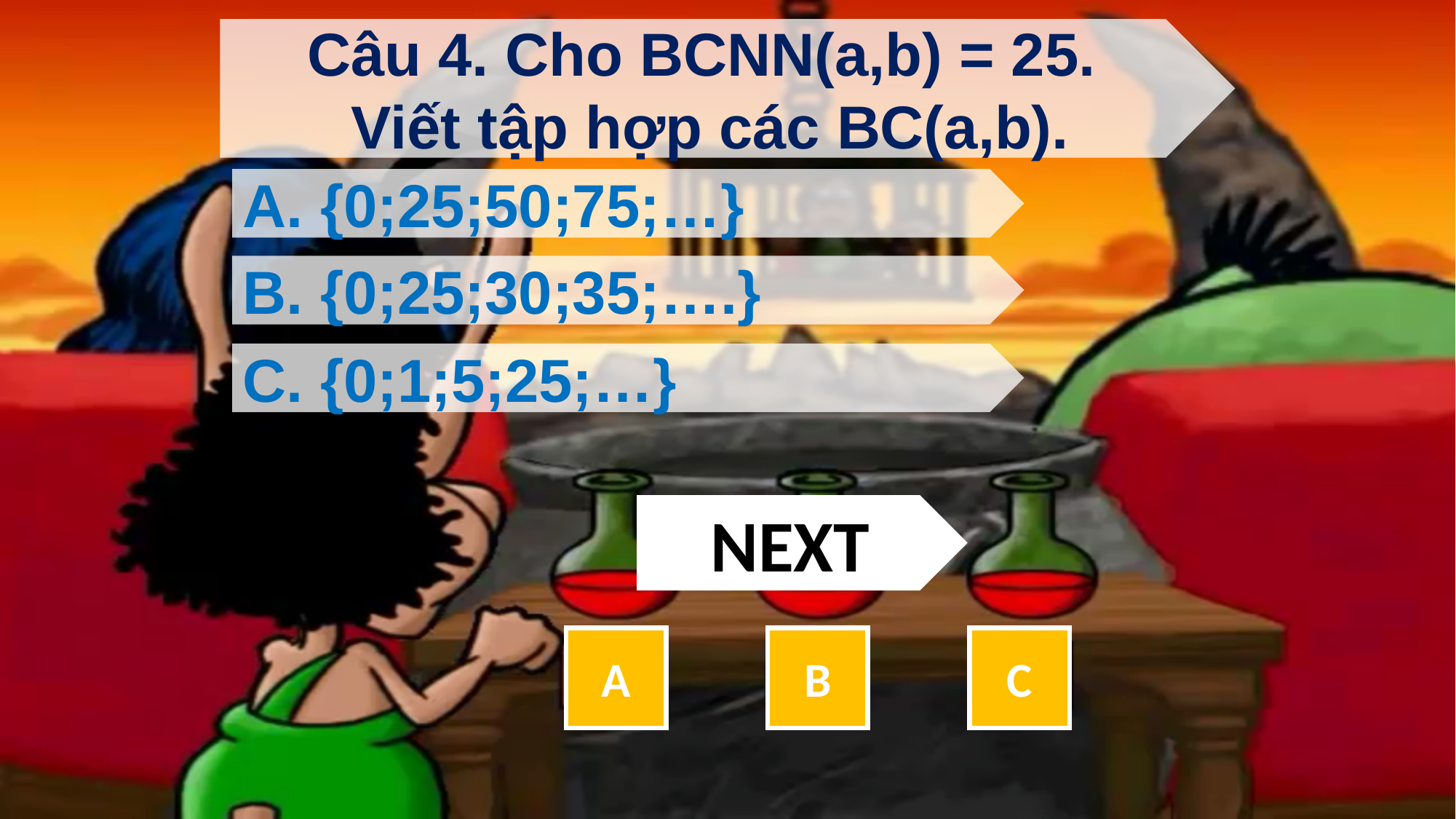

Câu 4. Cho BCNN(a,b) = 25.
Viết tập hợp các BC(a,b).
A. {0;25;50;75;…}
B. {0;25;30;35;….}
C. {0;1;5;25;…}
NEXT
A
B
C